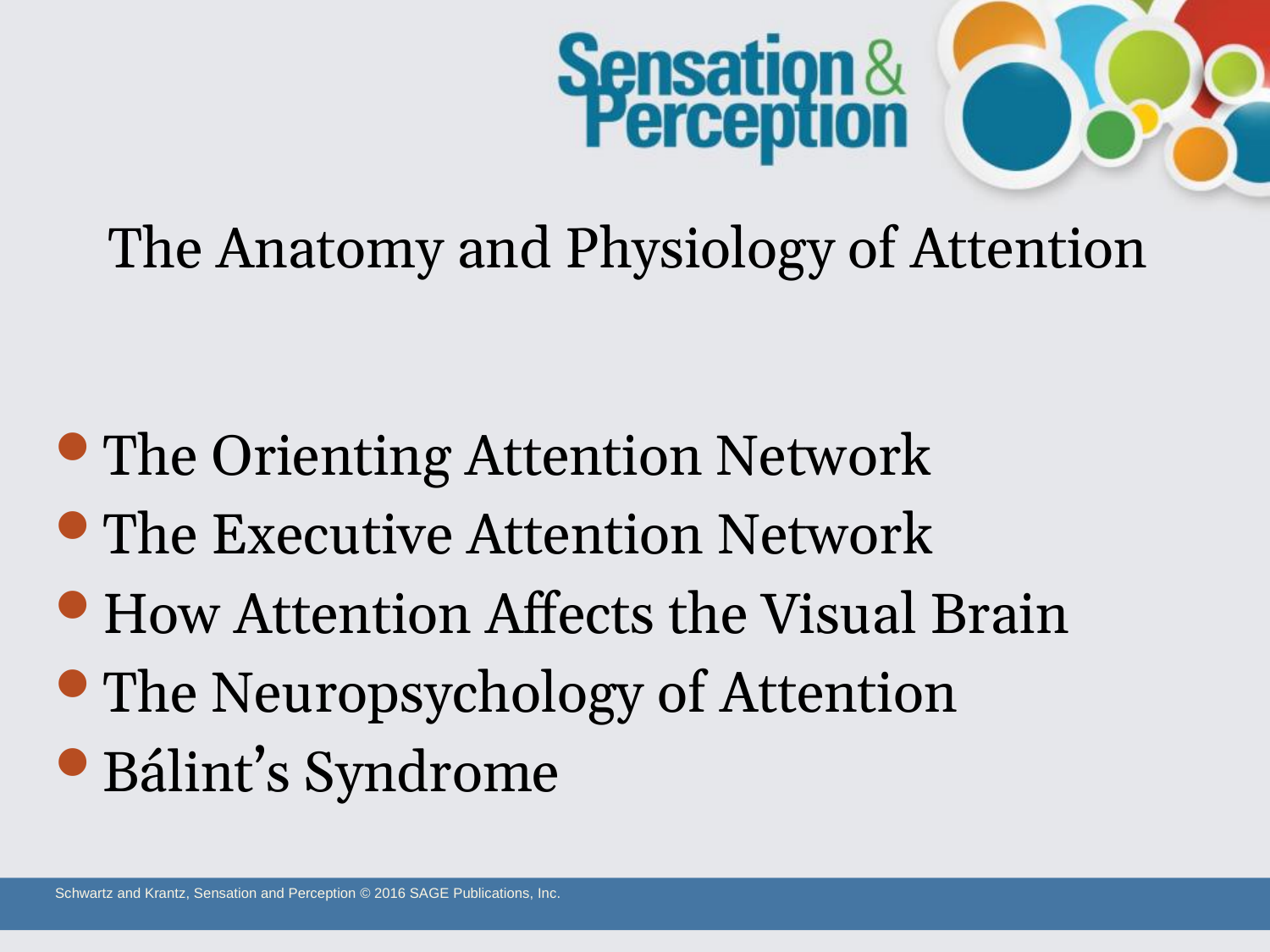

# The Anatomy and Physiology of Attention
The Orienting Attention Network
The Executive Attention Network
How Attention Affects the Visual Brain
The Neuropsychology of Attention
Bálint’s Syndrome
Schwartz and Krantz, Sensation and Perception © 2016 SAGE Publications, Inc.